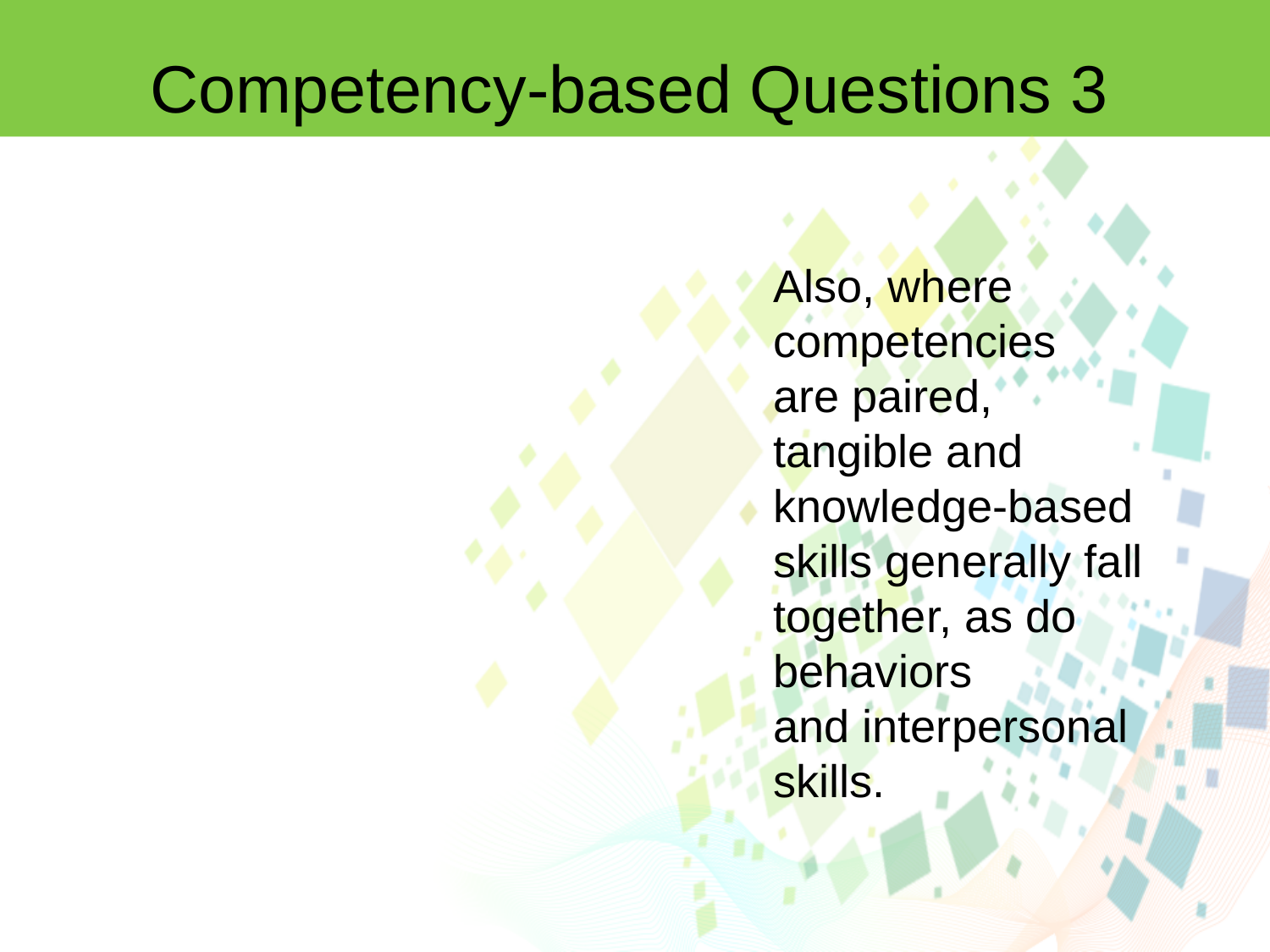

Competency-based Questions 3
Also, where competencies
are paired, tangible and knowledge-based skills generally fall together, as do behaviors
and interpersonal skills.